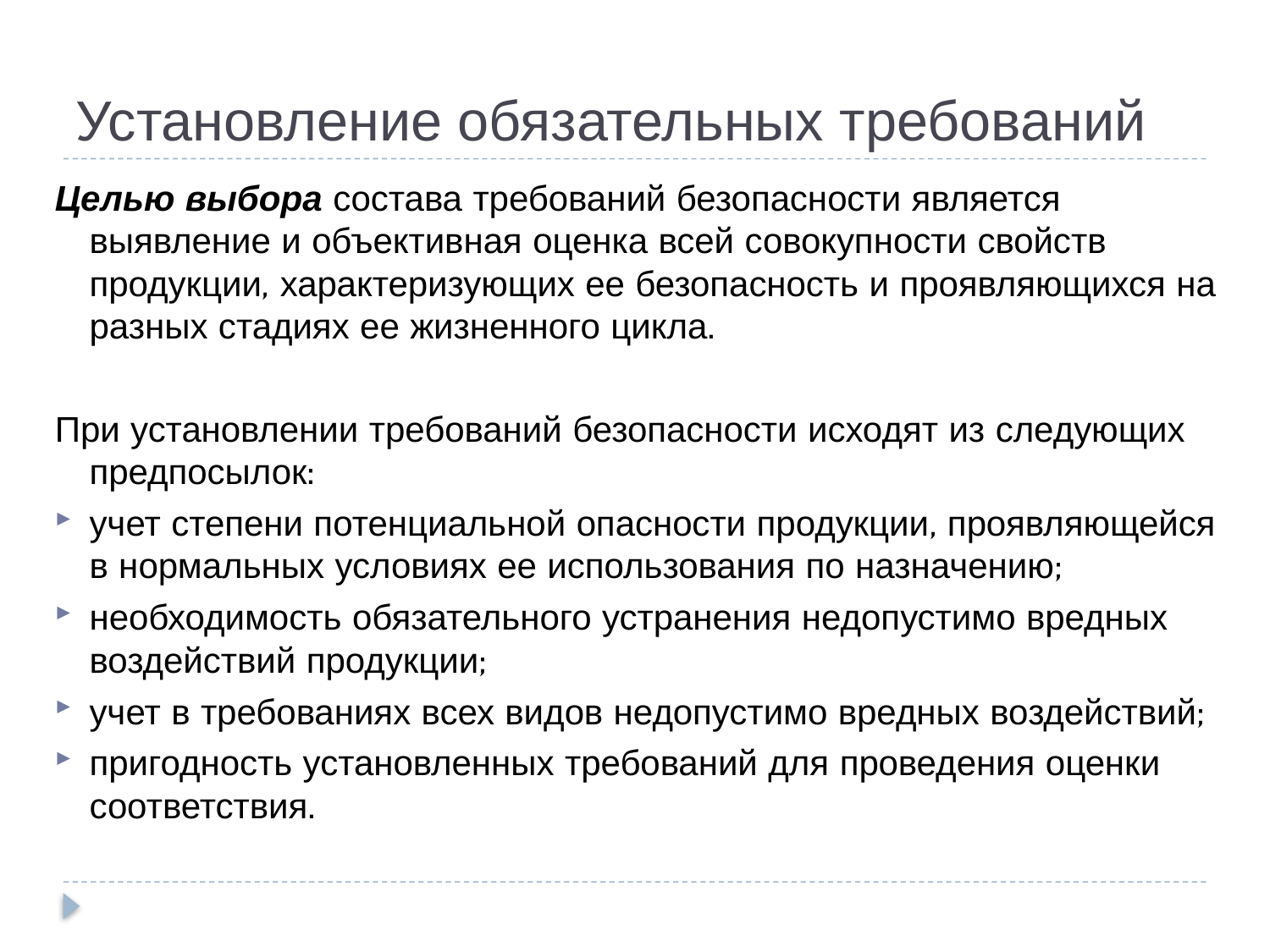

# Установление обязательных требований
Целью выбора состава требований безопасности является выявление и объективная оценка всей совокупности свойств продукции, характеризующих ее безопасность и проявляющихся на разных стадиях ее жизненного цикла.

При установлении требований безопасности исходят из следующих предпосылок:
учет степени потенциальной опасности продукции, проявляющейся в нормальных условиях ее использования по назначению;
необходимость обязательного устранения недопустимо вредных воздействий продукции;
учет в требованиях всех видов недопустимо вредных воздействий;
пригодность установленных требований для проведения оценки соответствия.